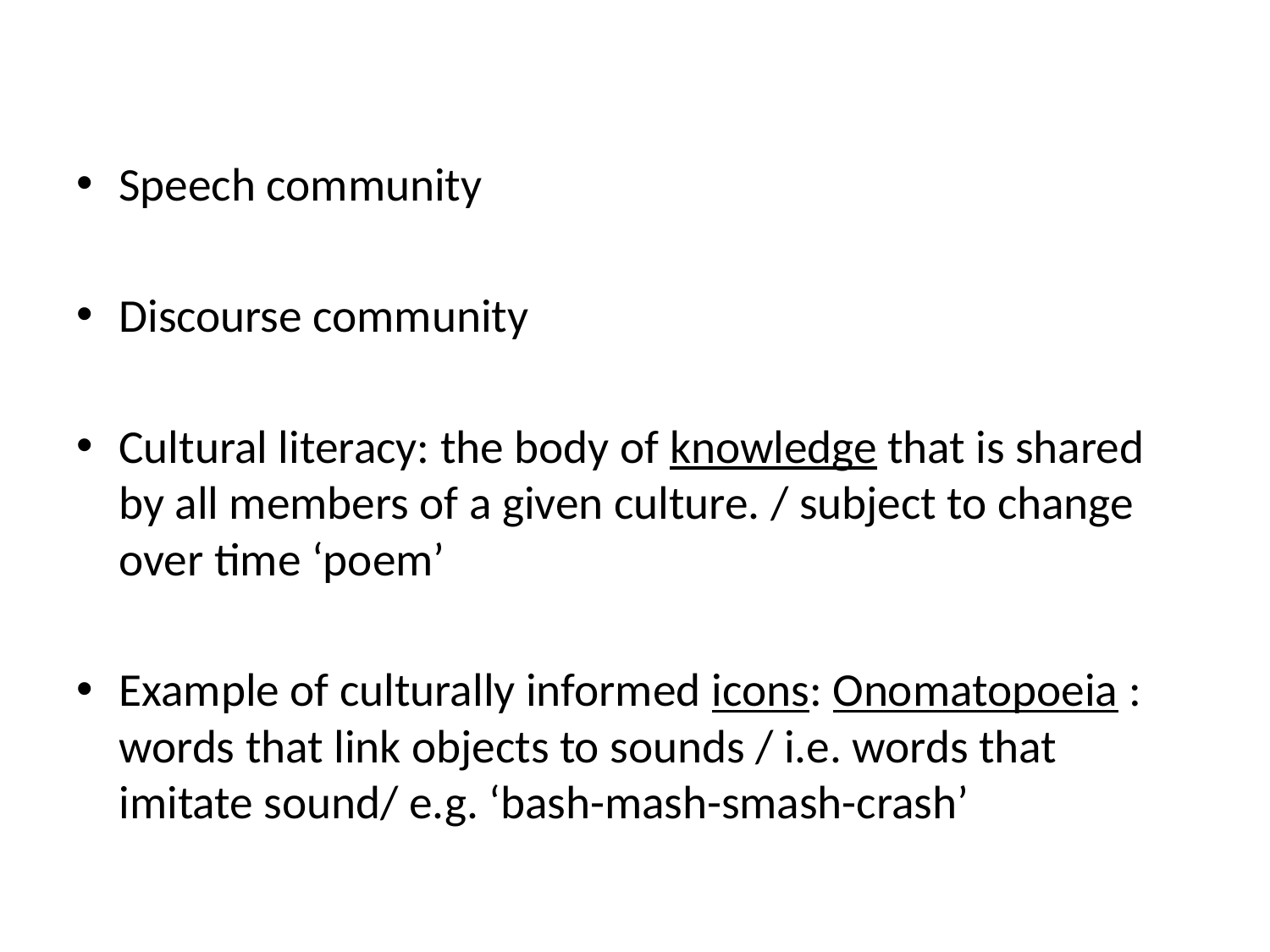

Speech community

Discourse community

Cultural literacy: the body of knowledge that is shared by all members of a given culture. / subject to change over time ‘poem’

Example of culturally informed icons: Onomatopoeia : words that link objects to sounds / i.e. words that imitate sound/ e.g. ‘bash-mash-smash-crash’